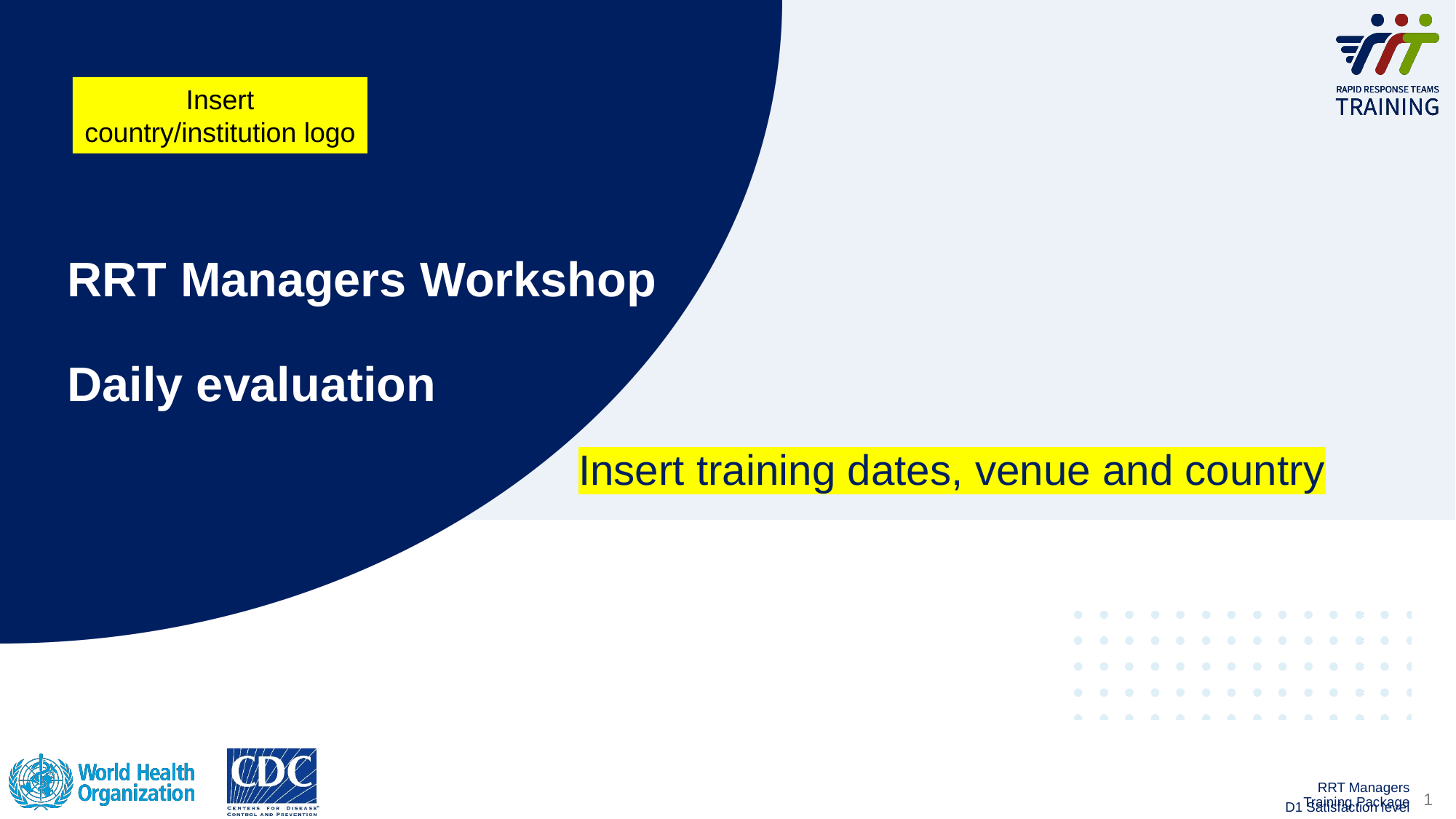

Insert country/institution logo
# RRT Managers Workshop Daily evaluation​
Speaker Name
Insert training dates, venue and country